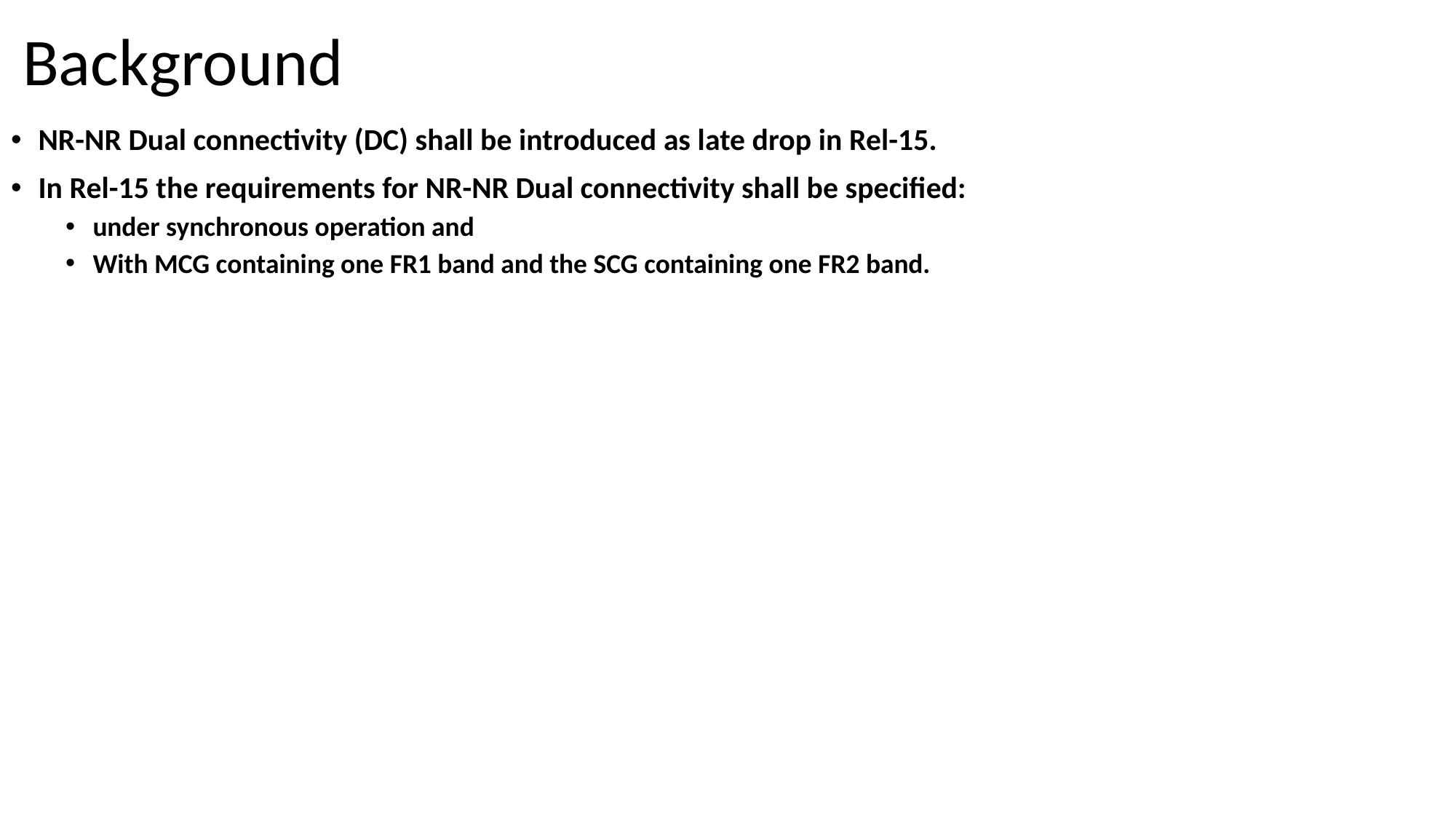

# Background
NR-NR Dual connectivity (DC) shall be introduced as late drop in Rel-15.
In Rel-15 the requirements for NR-NR Dual connectivity shall be specified:
under synchronous operation and
With MCG containing one FR1 band and the SCG containing one FR2 band.